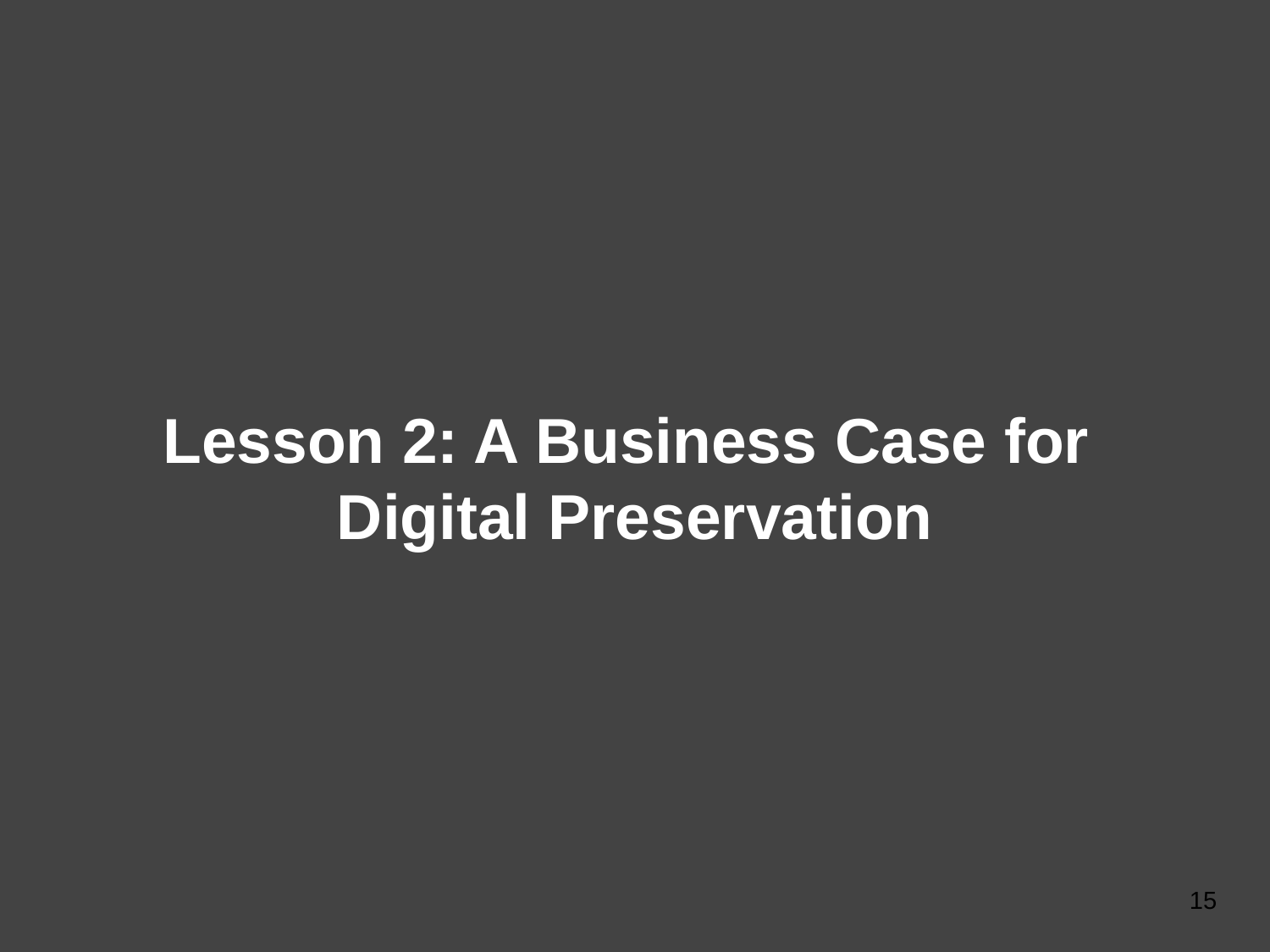

# Lesson 2: A Business Case for Digital Preservation
15